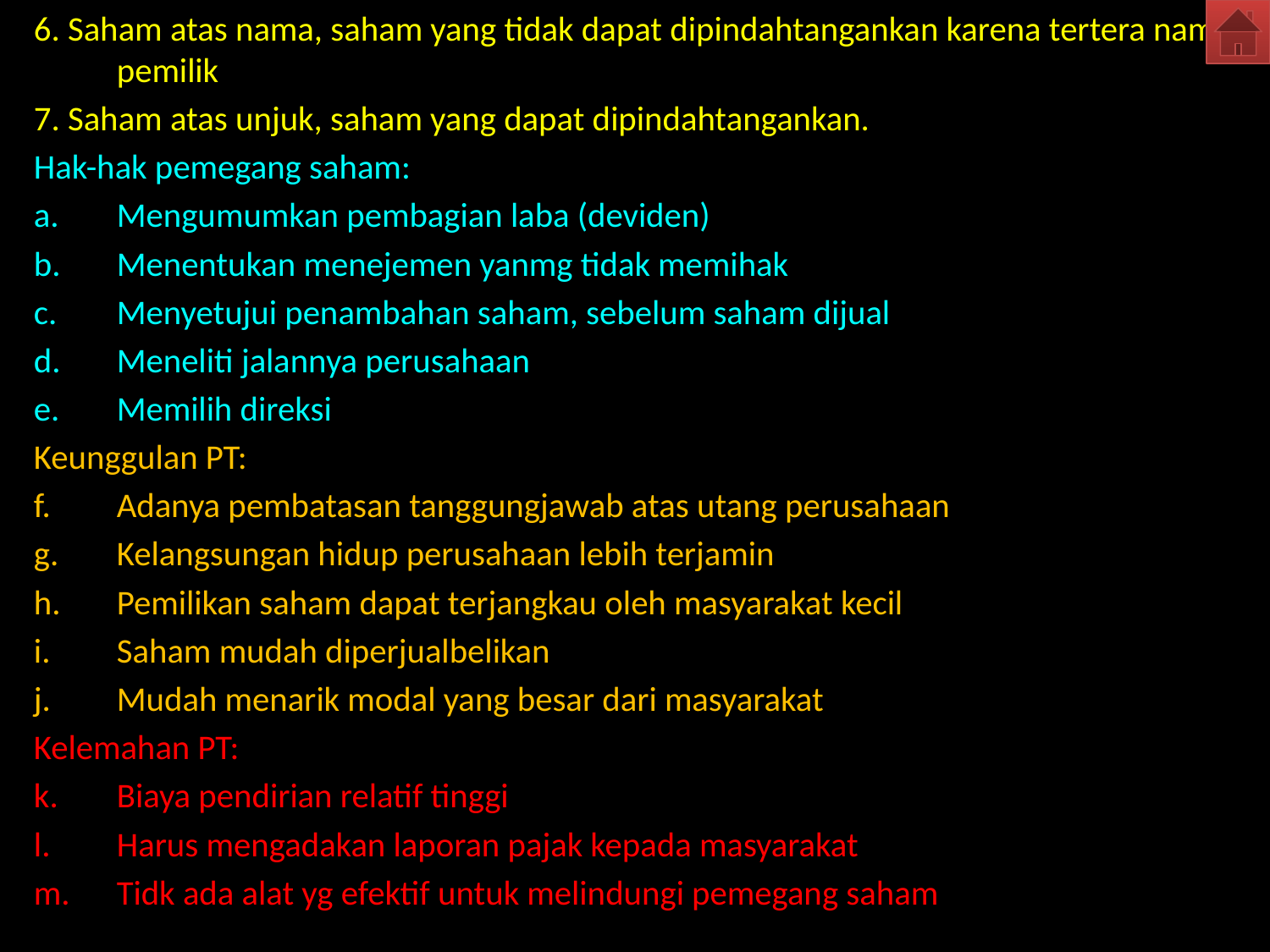

6. Saham atas nama, saham yang tidak dapat dipindahtangankan karena tertera nama pemilik
7. Saham atas unjuk, saham yang dapat dipindahtangankan.
Hak-hak pemegang saham:
Mengumumkan pembagian laba (deviden)
Menentukan menejemen yanmg tidak memihak
Menyetujui penambahan saham, sebelum saham dijual
Meneliti jalannya perusahaan
Memilih direksi
Keunggulan PT:
Adanya pembatasan tanggungjawab atas utang perusahaan
Kelangsungan hidup perusahaan lebih terjamin
Pemilikan saham dapat terjangkau oleh masyarakat kecil
Saham mudah diperjualbelikan
Mudah menarik modal yang besar dari masyarakat
Kelemahan PT:
Biaya pendirian relatif tinggi
Harus mengadakan laporan pajak kepada masyarakat
Tidk ada alat yg efektif untuk melindungi pemegang saham